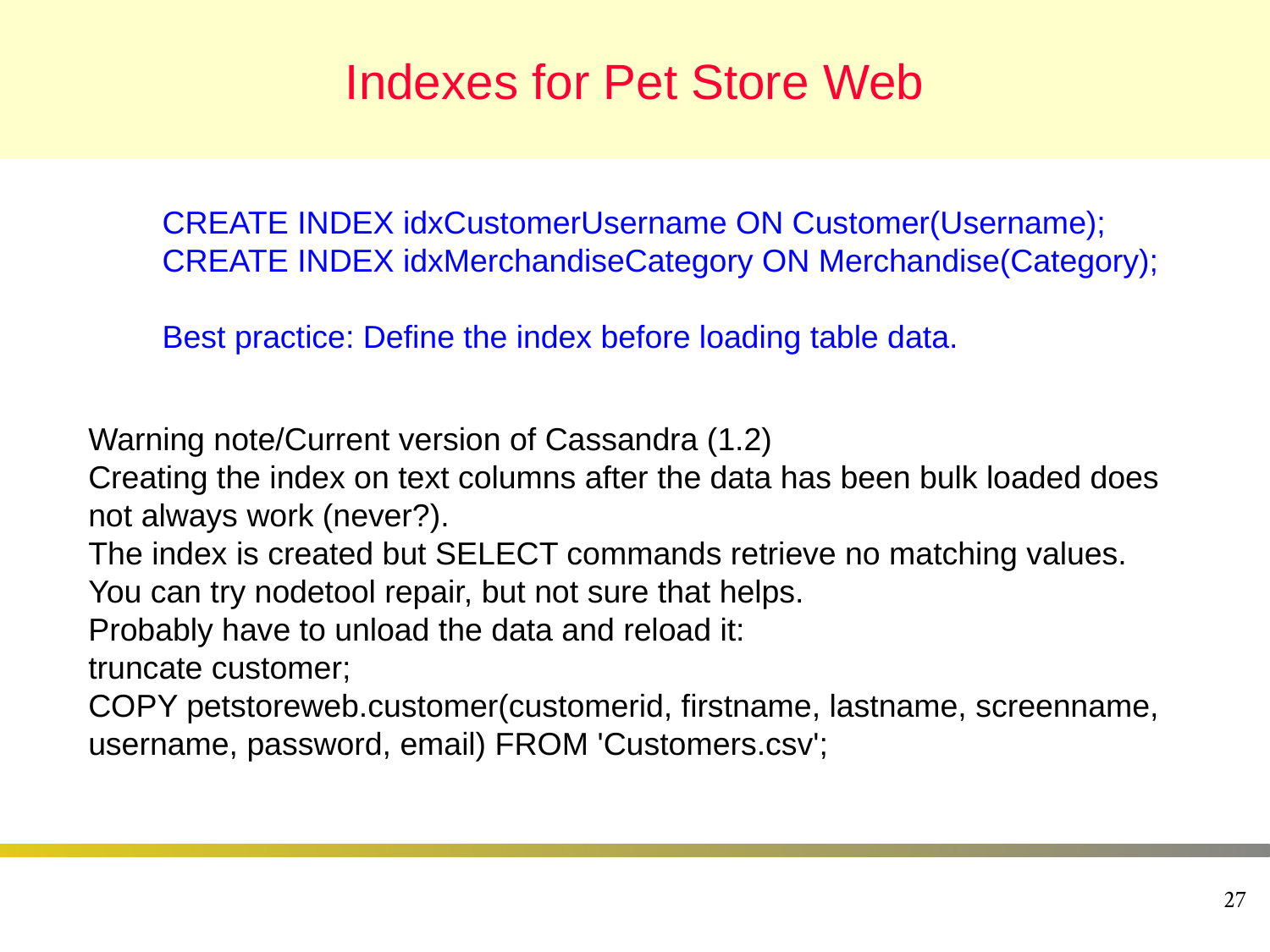

# Indexes for Pet Store Web
CREATE INDEX idxCustomerUsername ON Customer(Username);
CREATE INDEX idxMerchandiseCategory ON Merchandise(Category);

Best practice: Define the index before loading table data.
Warning note/Current version of Cassandra (1.2)
Creating the index on text columns after the data has been bulk loaded does not always work (never?).
The index is created but SELECT commands retrieve no matching values.
You can try nodetool repair, but not sure that helps.
Probably have to unload the data and reload it:
truncate customer;
COPY petstoreweb.customer(customerid, firstname, lastname, screenname, username, password, email) FROM 'Customers.csv';
27